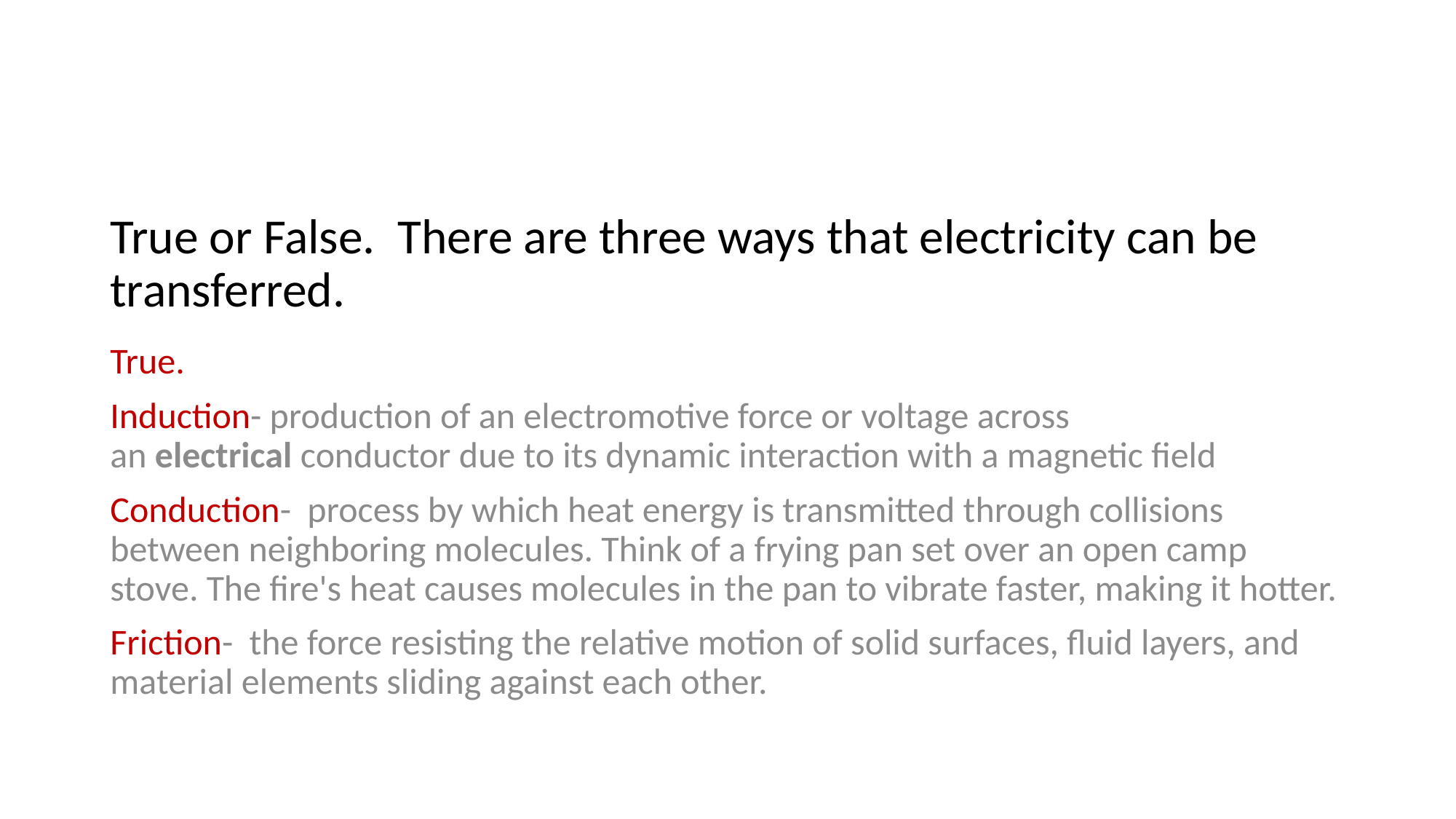

# True or False.  There are three ways that electricity can be transferred.
True.
Induction- production of an electromotive force or voltage across an electrical conductor due to its dynamic interaction with a magnetic field
Conduction-  process by which heat energy is transmitted through collisions between neighboring molecules. Think of a frying pan set over an open camp stove. The fire's heat causes molecules in the pan to vibrate faster, making it hotter.
Friction-  the force resisting the relative motion of solid surfaces, fluid layers, and material elements sliding against each other.